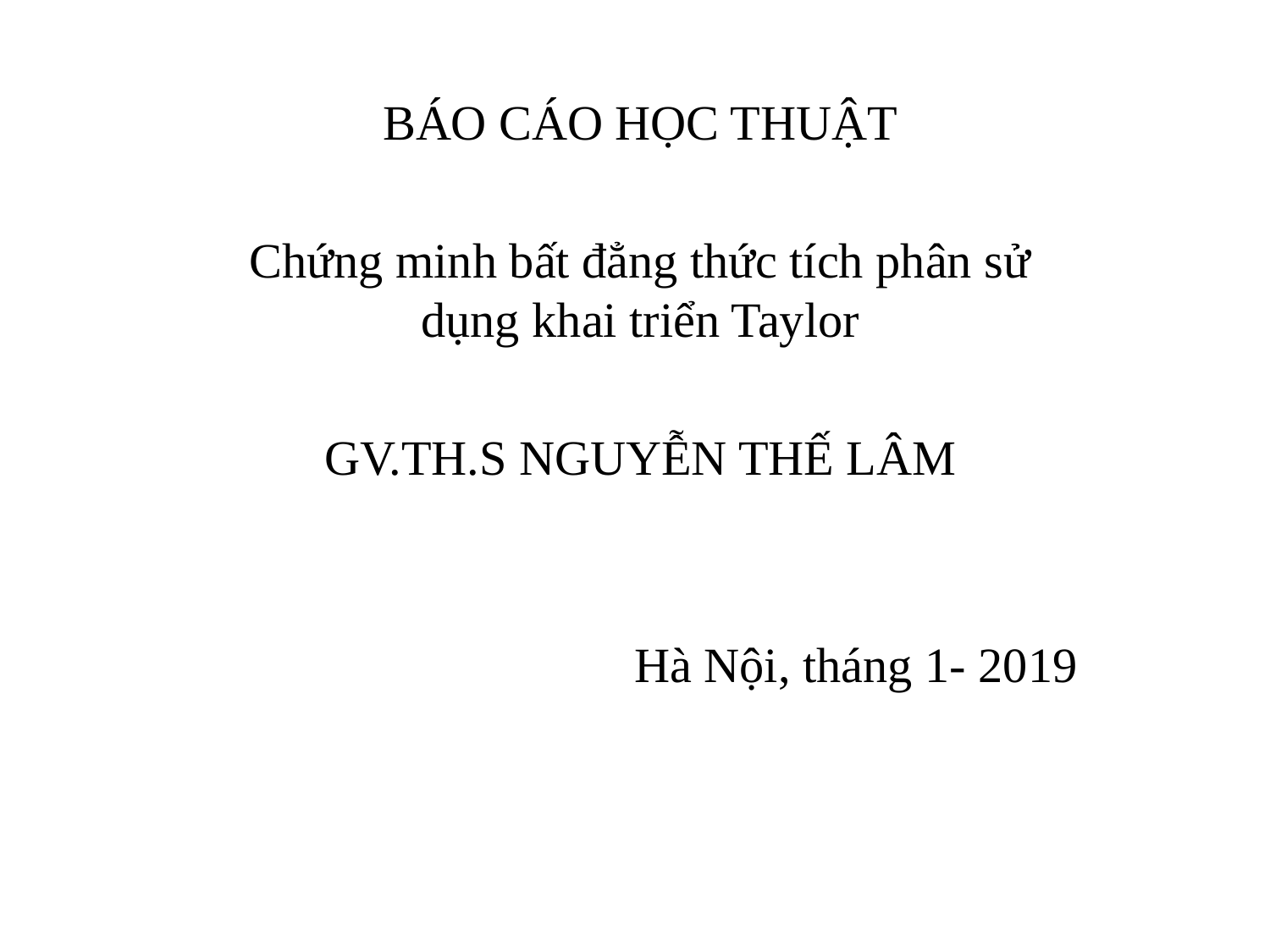

BÁO CÁO HỌC THUẬT

Chứng minh bất đẳng thức tích phân sử dụng khai triển Taylor

GV.TH.S NGUYỄN THẾ LÂM

Hà Nội, tháng 1- 2019